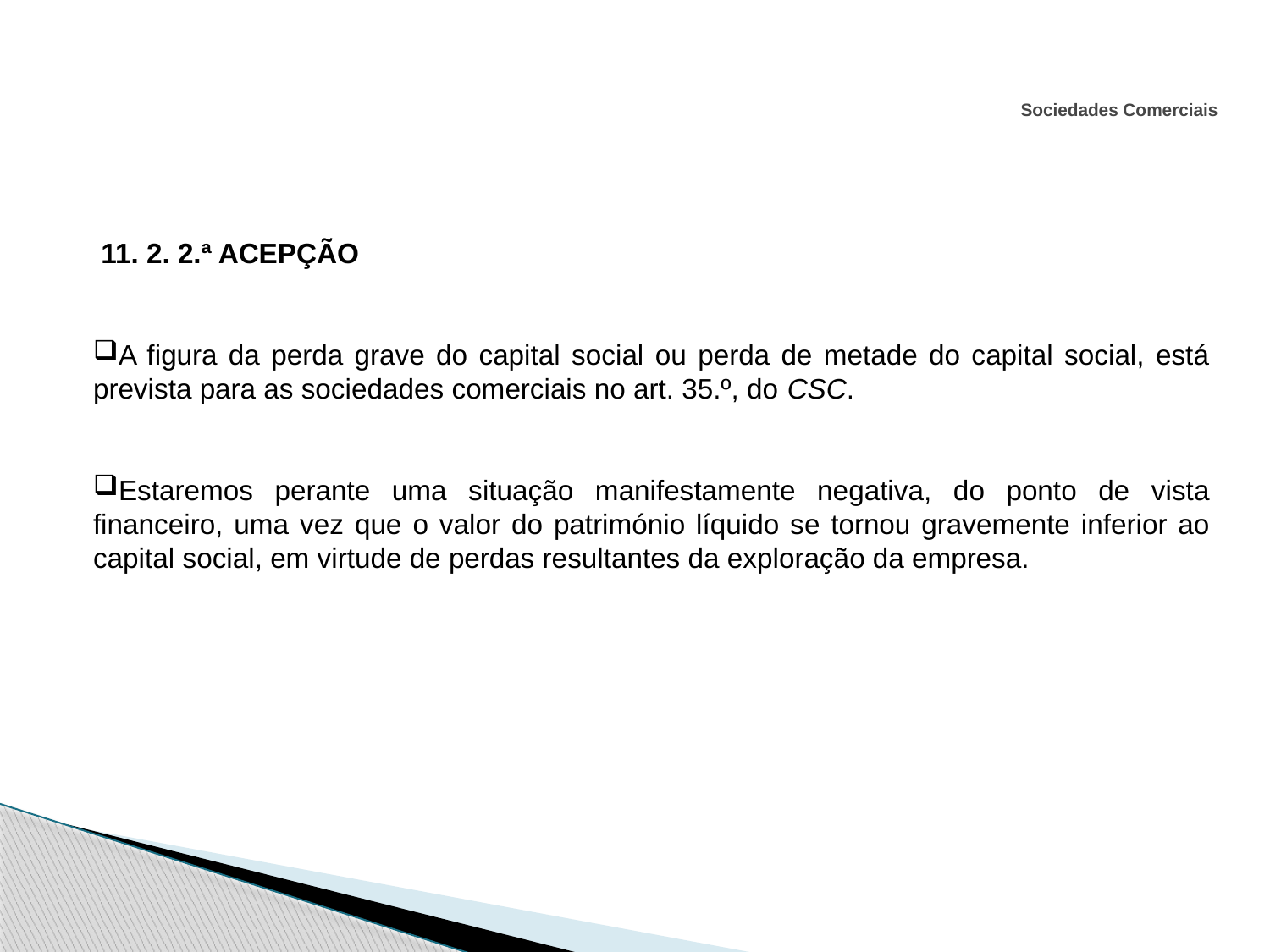

# Sociedades Comerciais
 11. 2. 2.ª ACEPÇÃO

A figura da perda grave do capital social ou perda de metade do capital social, está prevista para as sociedades comerciais no art. 35.º, do CSC.

Estaremos perante uma situação manifestamente negativa, do ponto de vista financeiro, uma vez que o valor do património líquido se tornou gravemente inferior ao capital social, em virtude de perdas resultantes da exploração da empresa.